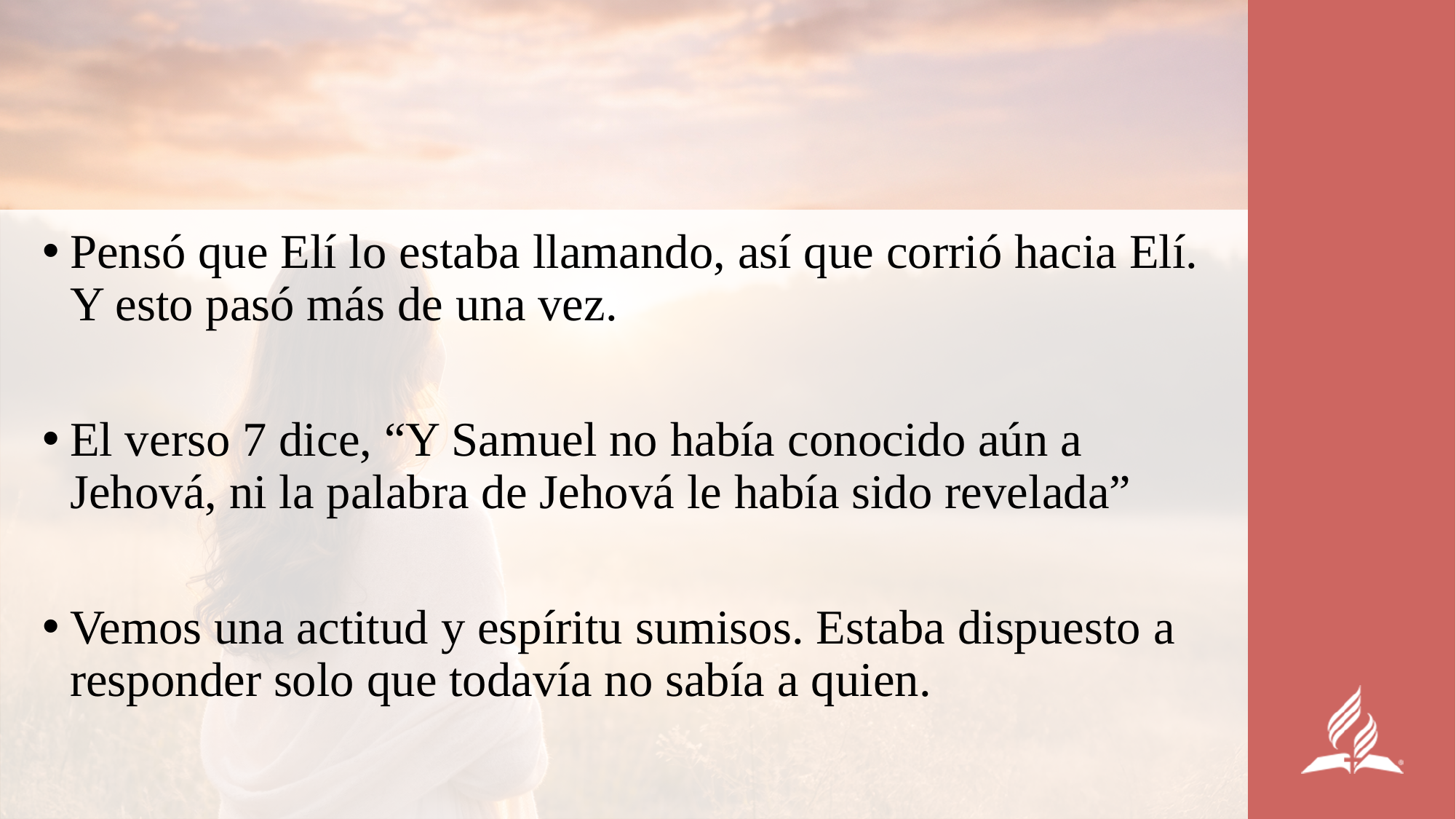

Pensó que Elí lo estaba llamando, así que corrió hacia Elí. Y esto pasó más de una vez.

El verso 7 dice, “Y Samuel no había conocido aún a Jehová, ni la palabra de Jehová le había sido revelada”

Vemos una actitud y espíritu sumisos. Estaba dispuesto a responder solo que todavía no sabía a quien.